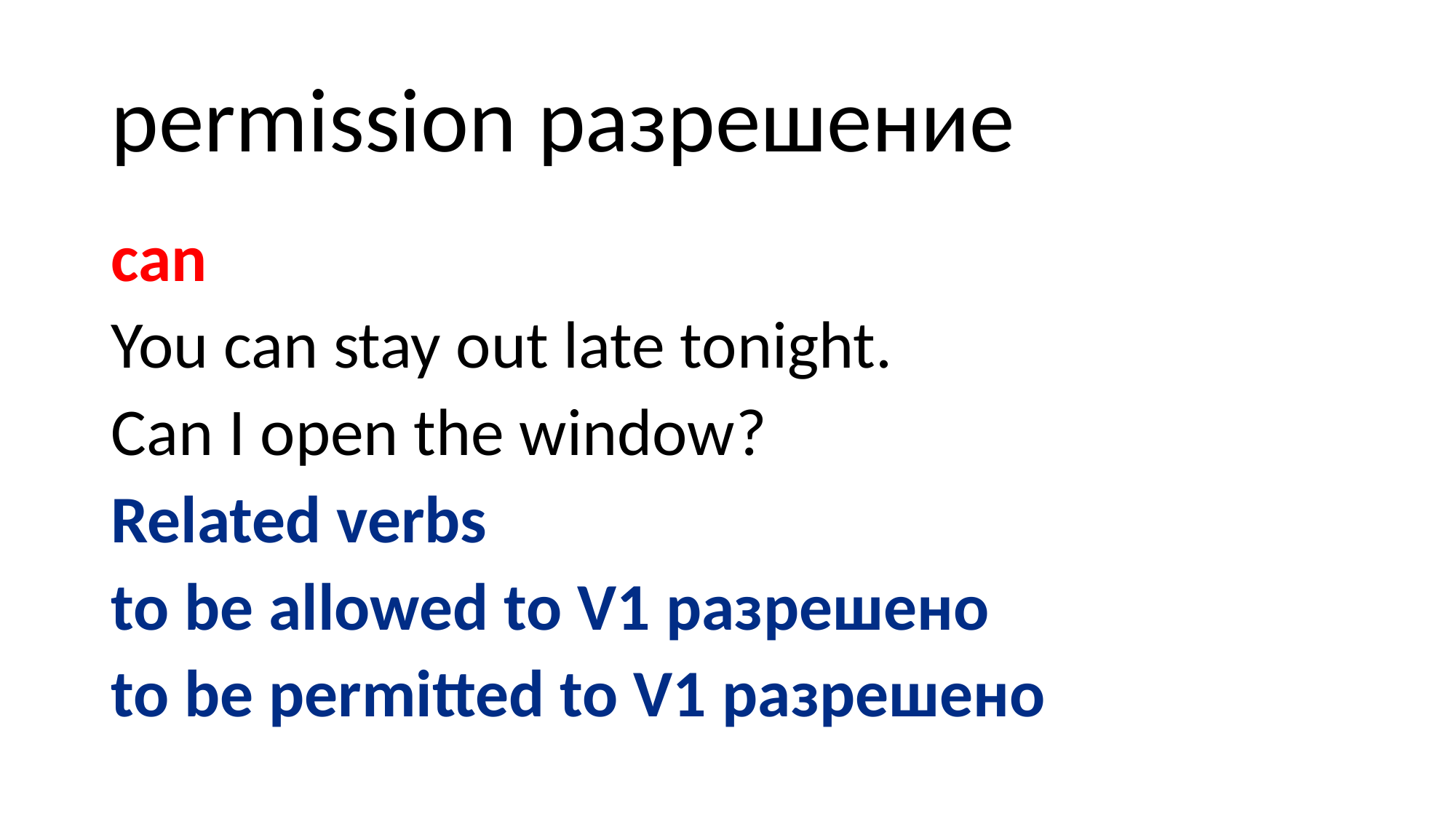

# permission разрешение
can
You can stay out late tonight.
Can I open the window?
Related verbs
to be allowed to V1 разрешено
to be permitted to V1 разрешено